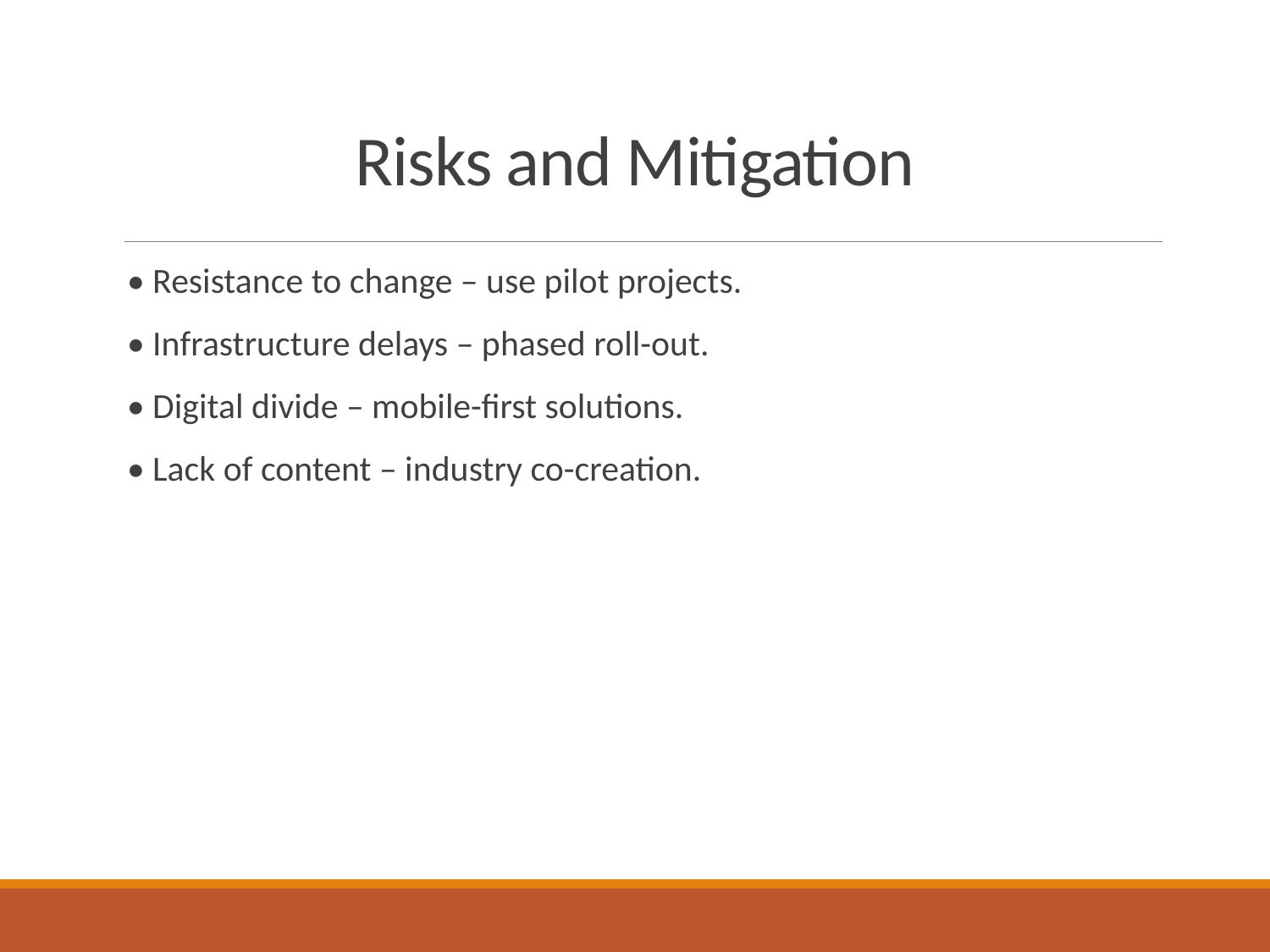

# Risks and Mitigation
• Resistance to change – use pilot projects.
• Infrastructure delays – phased roll-out.
• Digital divide – mobile-first solutions.
• Lack of content – industry co-creation.